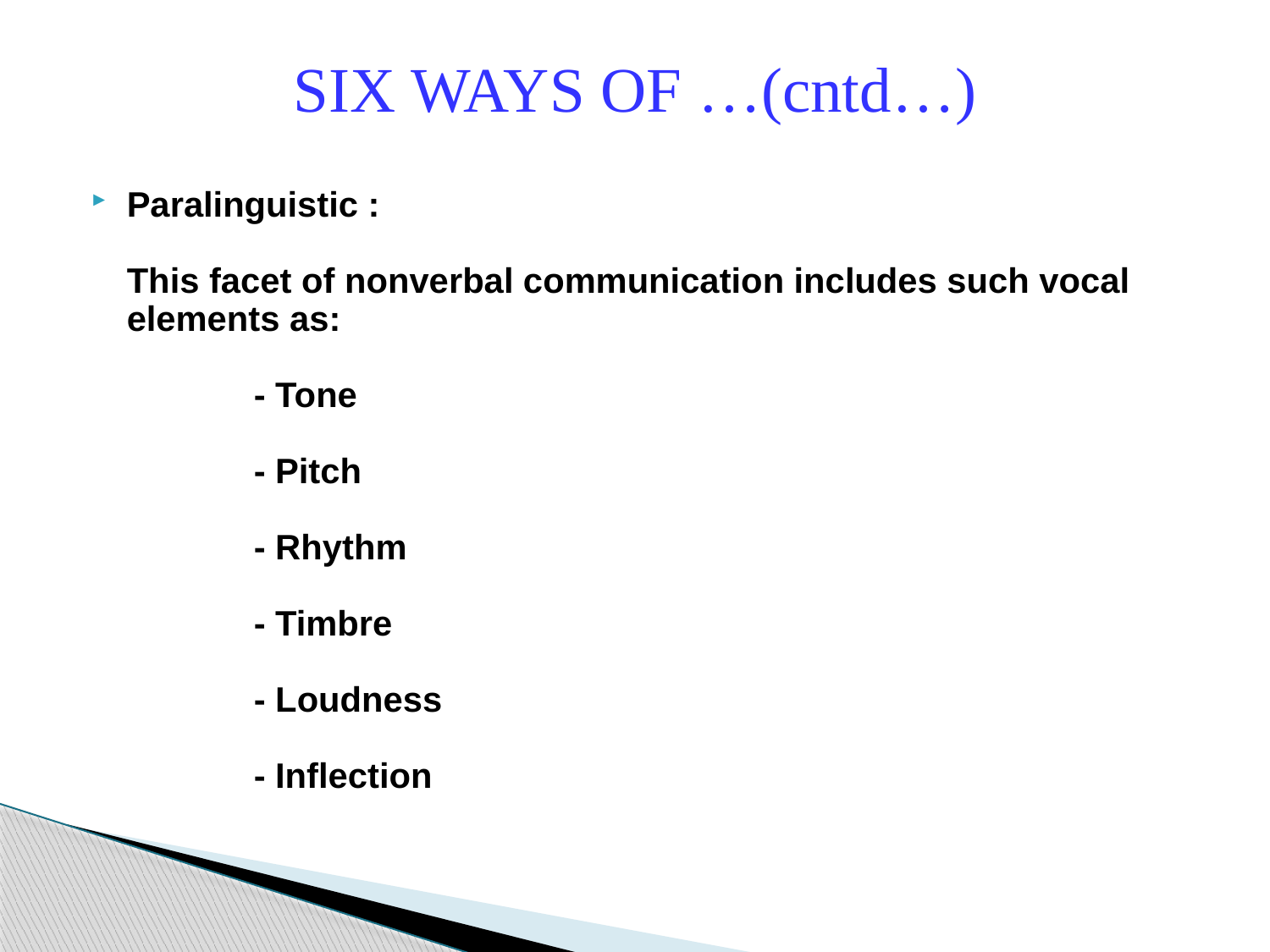

SIX WAYS OF …(cntd…)
Paralinguistic :
This facet of nonverbal communication includes such vocal elements as:
	- Tone
	- Pitch
	- Rhythm
	- Timbre
	- Loudness
	- Inflection